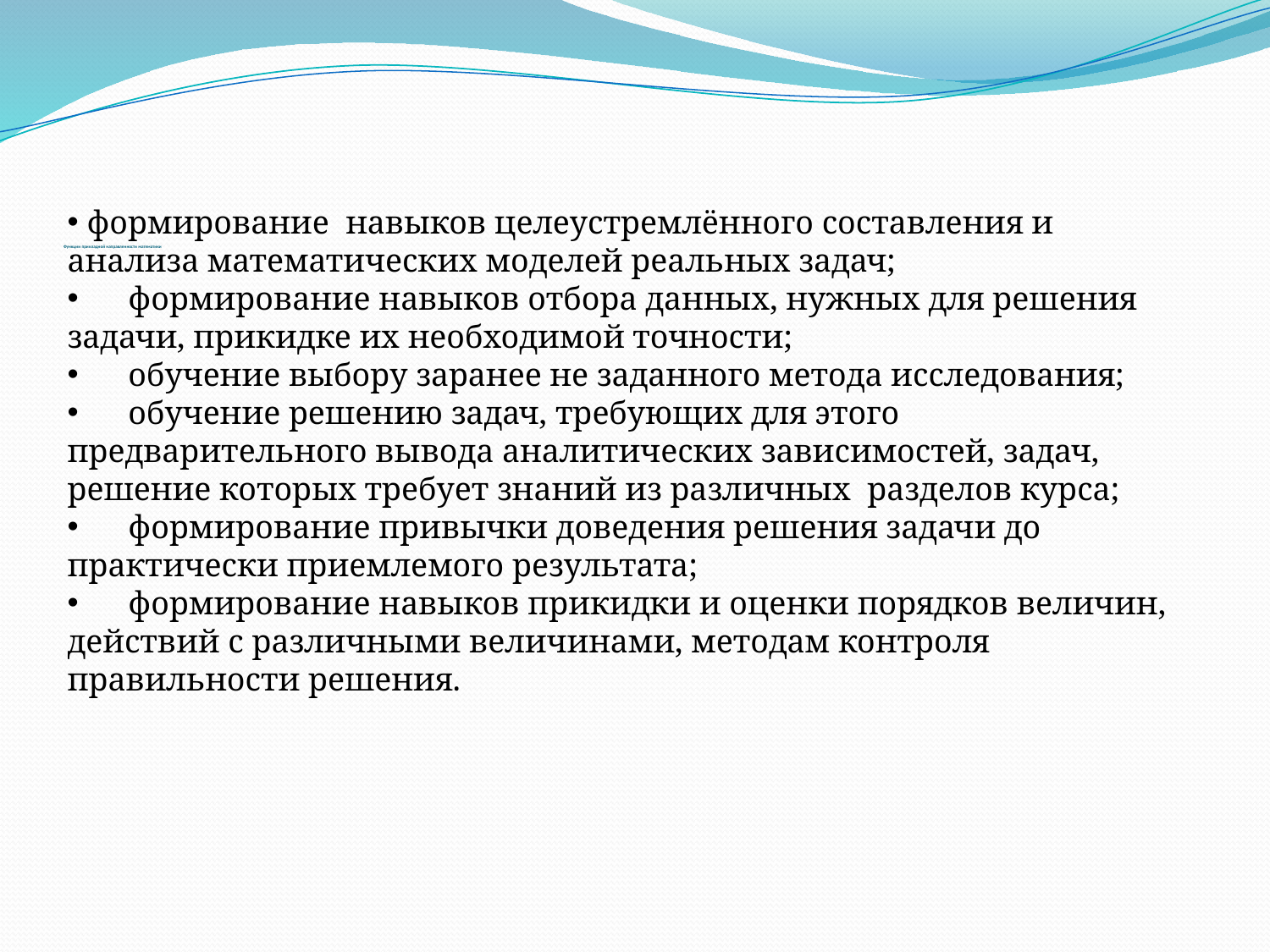

# Функции прикладной направленности математики
 формирование  навыков целеустремлённого составления и анализа математических моделей реальных задач;
      формирование навыков отбора данных, нужных для решения  задачи, прикидке их необходимой точности;
      обучение выбору заранее не заданного метода исследования;
      обучение решению задач, требующих для этого предварительного вывода аналитических зависимостей, задач, решение которых требует знаний из различных  разделов курса;
      формирование привычки доведения решения задачи до практически приемлемого результата;
      формирование навыков прикидки и оценки порядков величин, действий с различными величинами, методам контроля правильности решения.